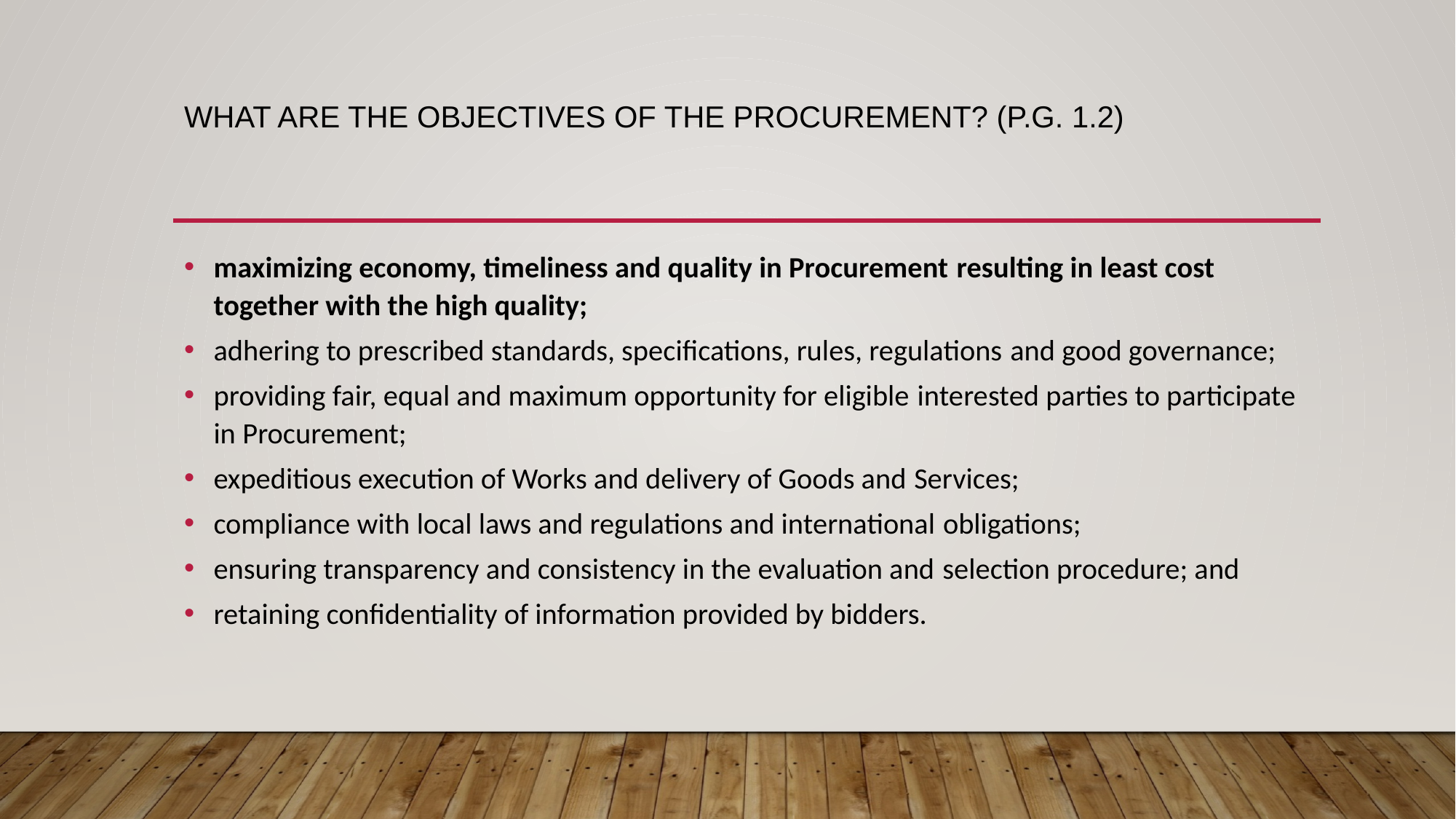

# What are the objectives of the procurement? (P.G. 1.2)
maximizing economy, timeliness and quality in Procurement resulting in least cost together with the high quality;
adhering to prescribed standards, specifications, rules, regulations and good governance;
providing fair, equal and maximum opportunity for eligible interested parties to participate in Procurement;
expeditious execution of Works and delivery of Goods and Services;
compliance with local laws and regulations and international obligations;
ensuring transparency and consistency in the evaluation and selection procedure; and
retaining confidentiality of information provided by bidders.